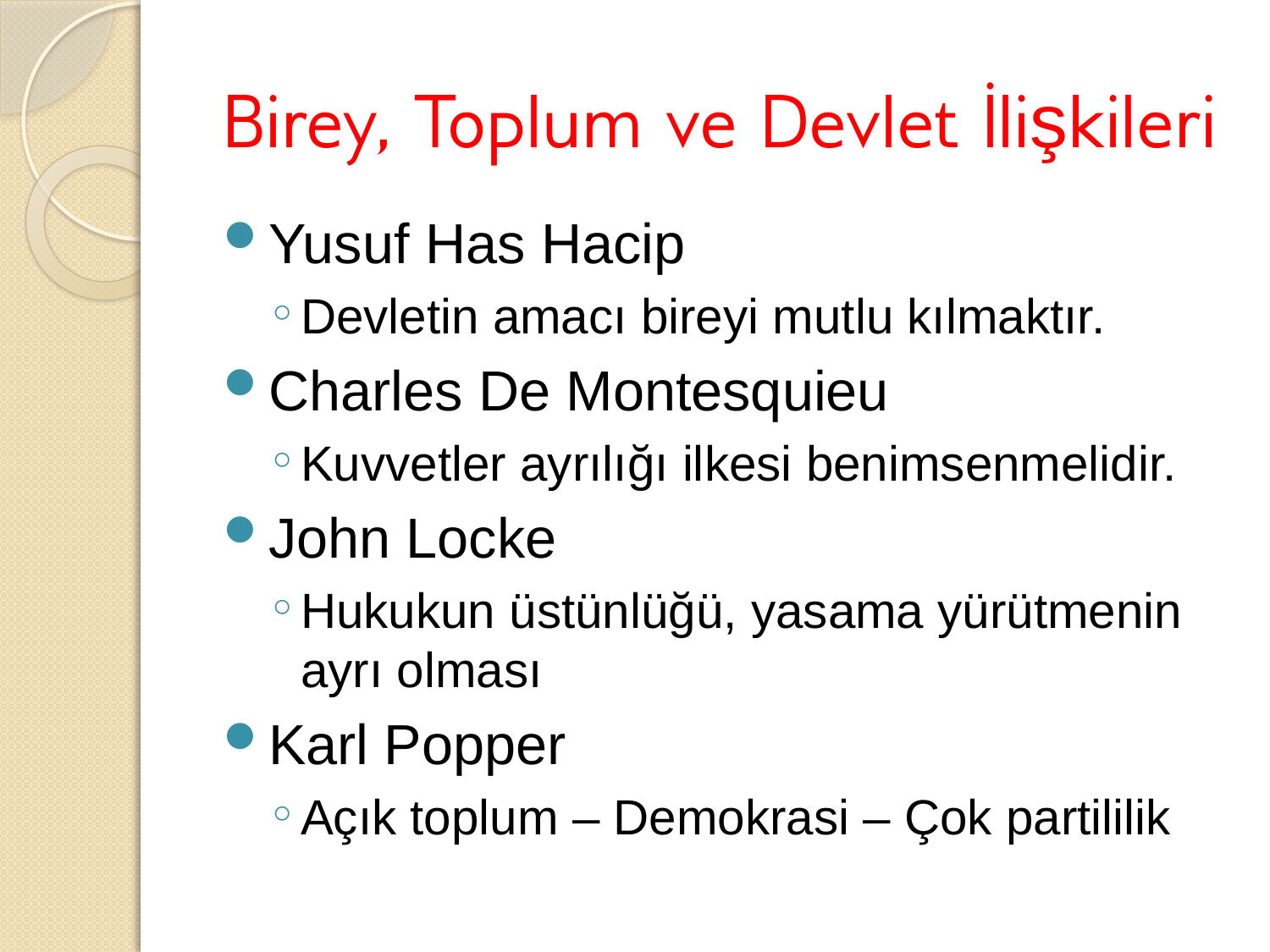

# Birey, Toplum ve Devlet İlişkileri
Yusuf Has Hacip
Devletin amacı bireyi mutlu kılmaktır.
Charles De Montesquieu
Kuvvetler ayrılığı ilkesi benimsenmelidir.
John Locke
Hukukun üstünlüğü, yasama yürütmenin ayrı olması
Karl Popper
Açık toplum – Demokrasi – Çok partililik